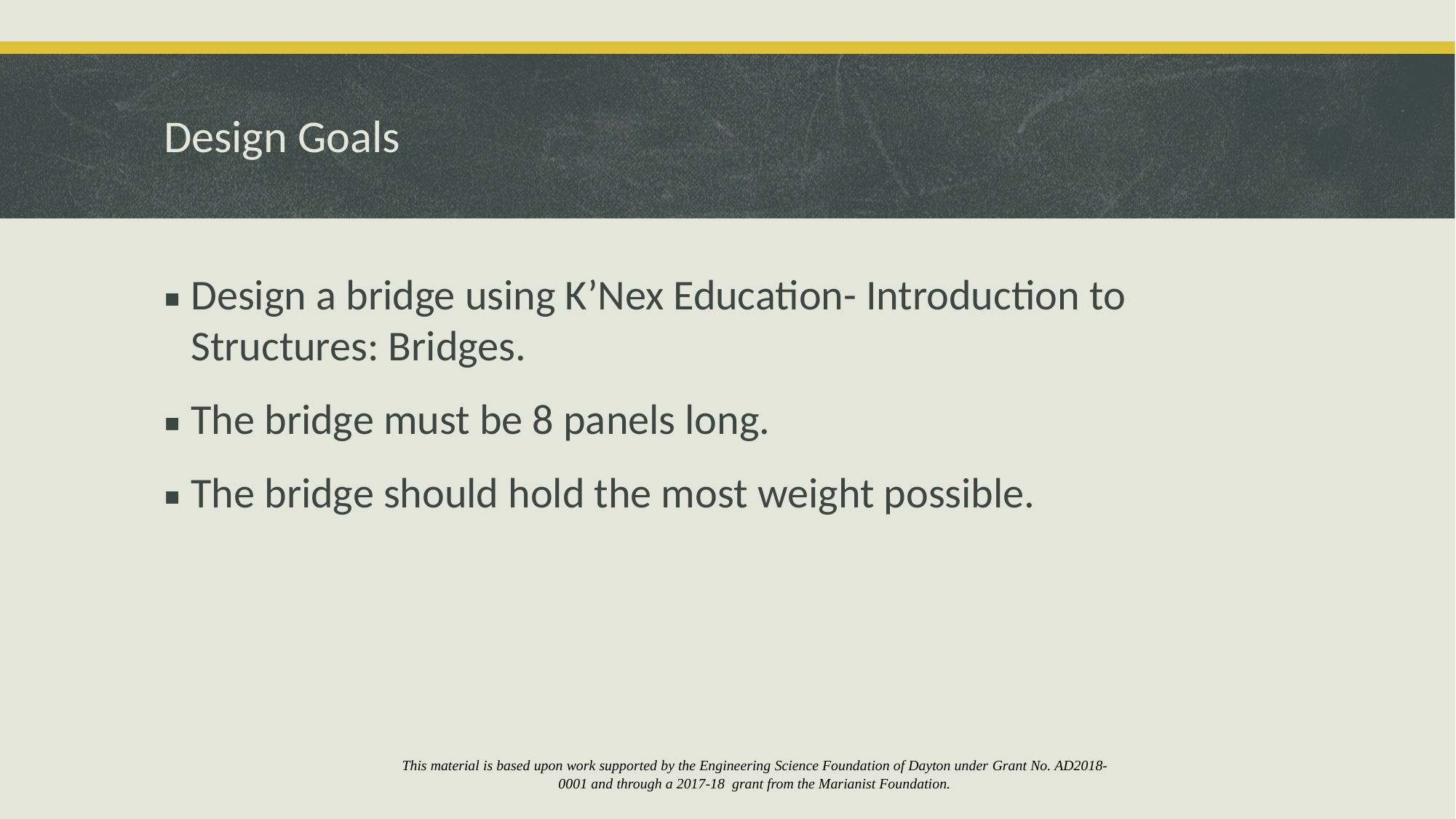

# Design Goals
Design a bridge using K’Nex Education- Introduction to Structures: Bridges.
The bridge must be 8 panels long.
The bridge should hold the most weight possible.